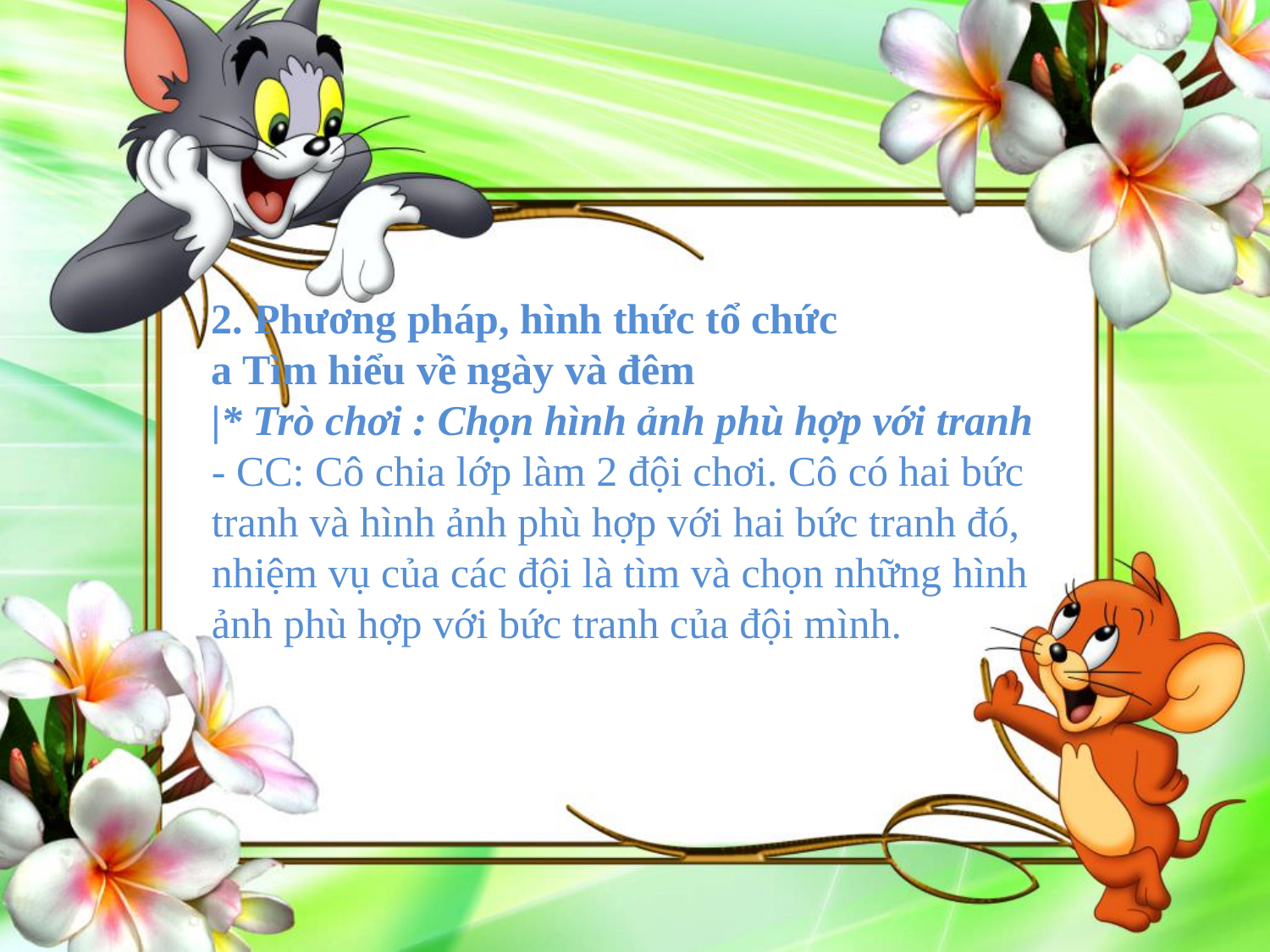

2. Phương pháp, hình thức tổ chức
a Tìm hiểu về ngày và đêm
|* Trò chơi : Chọn hình ảnh phù hợp với tranh
- CC: Cô chia lớp làm 2 đội chơi. Cô có hai bức tranh và hình ảnh phù hợp với hai bức tranh đó, nhiệm vụ của các đội là tìm và chọn những hình ảnh phù hợp với bức tranh của đội mình.